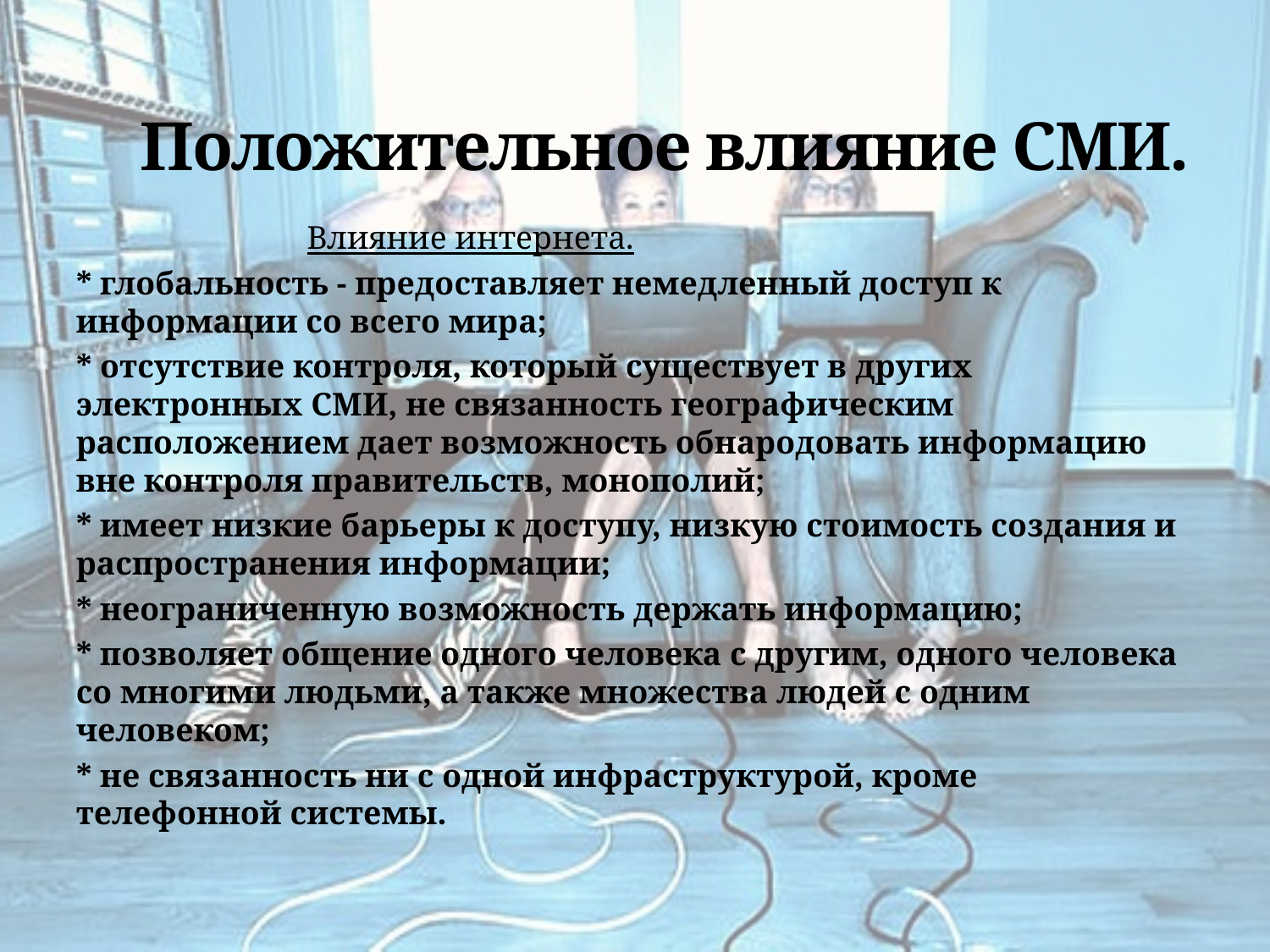

# Положительное влияние СМИ.
                            Влияние интернета.
* глобальность - предоставляет немедленный доступ к информации со всего мира;
* отсутствие контроля, который существует в других электронных СМИ, не связанность географическим расположением дает возможность обнародовать информацию вне контроля правительств, монополий;
* имеет низкие барьеры к доступу, низкую стоимость создания и распространения информации;
* неограниченную возможность держать информацию;
* позволяет общение одного человека с другим, одного человека со многими людьми, а также множества людей с одним человеком;
* не связанность ни с одной инфраструктурой, кроме телефонной системы.